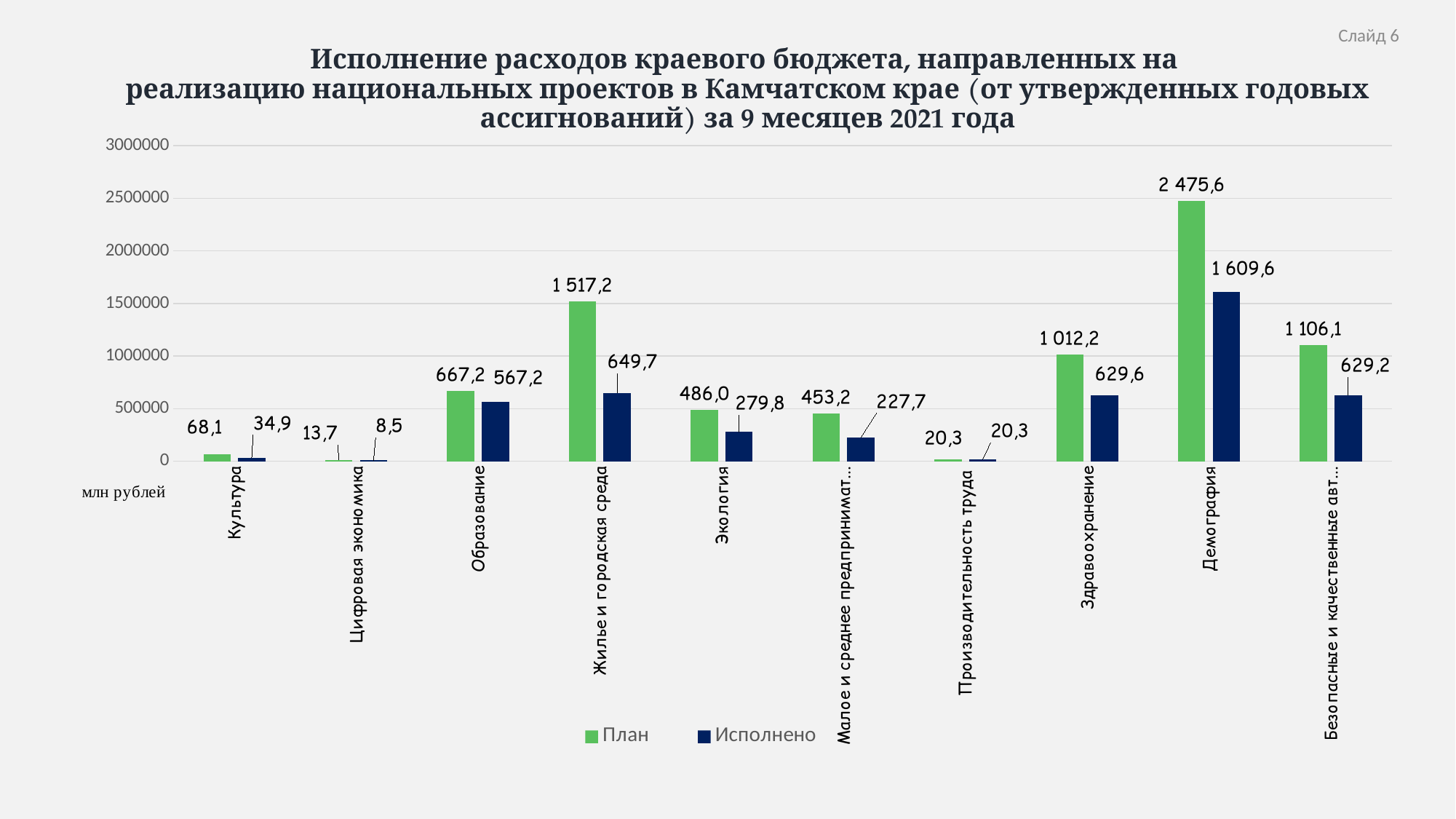

Слайд 6
# Исполнение расходов краевого бюджета, направленных на реализацию национальных проектов в Камчатском крае (от утвержденных годовых ассигнований) за 9 месяцев 2021 года

### Chart

| Category | План | Исполнено |
|---|---|---|
| Культура | 68101.0 | 34915.0 |
| Цифровая экономика | 13658.0 | 8514.0 |
| Образование | 667219.0 | 567194.0 |
| Жилье и городская среда | 1517193.0 | 649728.0 |
| Экология | 486007.0 | 279837.0 |
| Малое и среднее предпринимательство и поддержка индивидуальной предпринимательской инициативы | 453192.0 | 227757.0 |
| Производительность труда  | 20314.0 | 20314.0 |
| Здравоохранение | 1012196.0 | 629641.0 |
| Демография | 2475581.0 | 1609581.0 |
| Безопасные и качественные автомобильные дороги | 1106149.0 | 629209.0 |